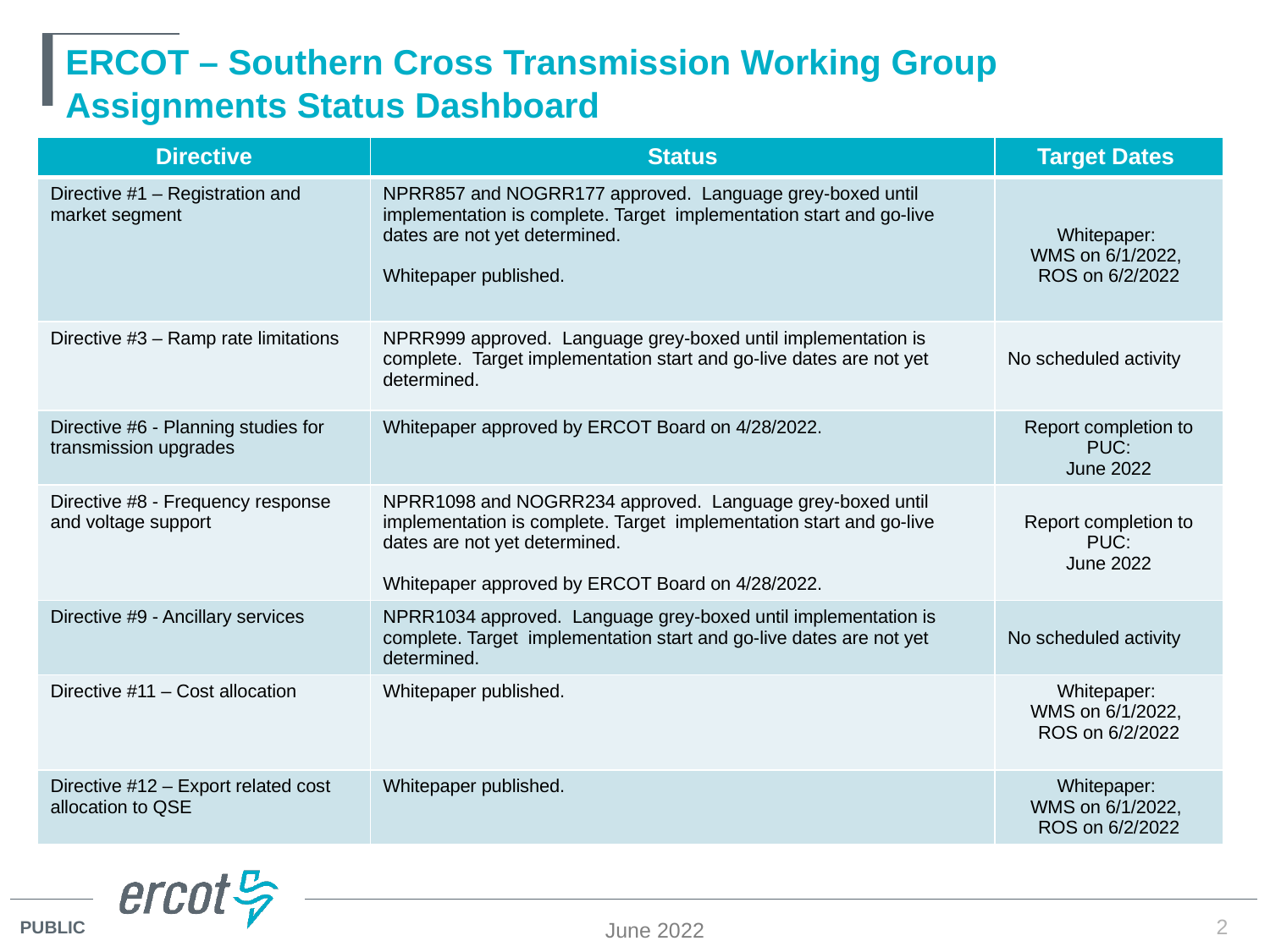

# ERCOT – Southern Cross Transmission Working Group Assignments Status Dashboard
| Directive | Status | Target Dates |
| --- | --- | --- |
| Directive #1 – Registration and market segment | NPRR857 and NOGRR177 approved. Language grey-boxed until implementation is complete. Target implementation start and go-live dates are not yet determined. Whitepaper published. | Whitepaper: WMS on 6/1/2022, ROS on 6/2/2022 |
| Directive #3 – Ramp rate limitations | NPRR999 approved. Language grey-boxed until implementation is complete. Target implementation start and go-live dates are not yet determined. | No scheduled activity |
| Directive #6 - Planning studies for transmission upgrades | Whitepaper approved by ERCOT Board on 4/28/2022. | Report completion to PUC: June 2022 |
| Directive #8 - Frequency response and voltage support | NPRR1098 and NOGRR234 approved. Language grey-boxed until implementation is complete. Target implementation start and go-live dates are not yet determined. Whitepaper approved by ERCOT Board on 4/28/2022. | Report completion to PUC: June 2022 |
| Directive #9 - Ancillary services | NPRR1034 approved. Language grey-boxed until implementation is complete. Target implementation start and go-live dates are not yet determined. | No scheduled activity |
| Directive #11 – Cost allocation | Whitepaper published. | Whitepaper: WMS on 6/1/2022, ROS on 6/2/2022 |
| Directive #12 – Export related cost allocation to QSE | Whitepaper published. | Whitepaper: WMS on 6/1/2022, ROS on 6/2/2022 |
June 2022
2